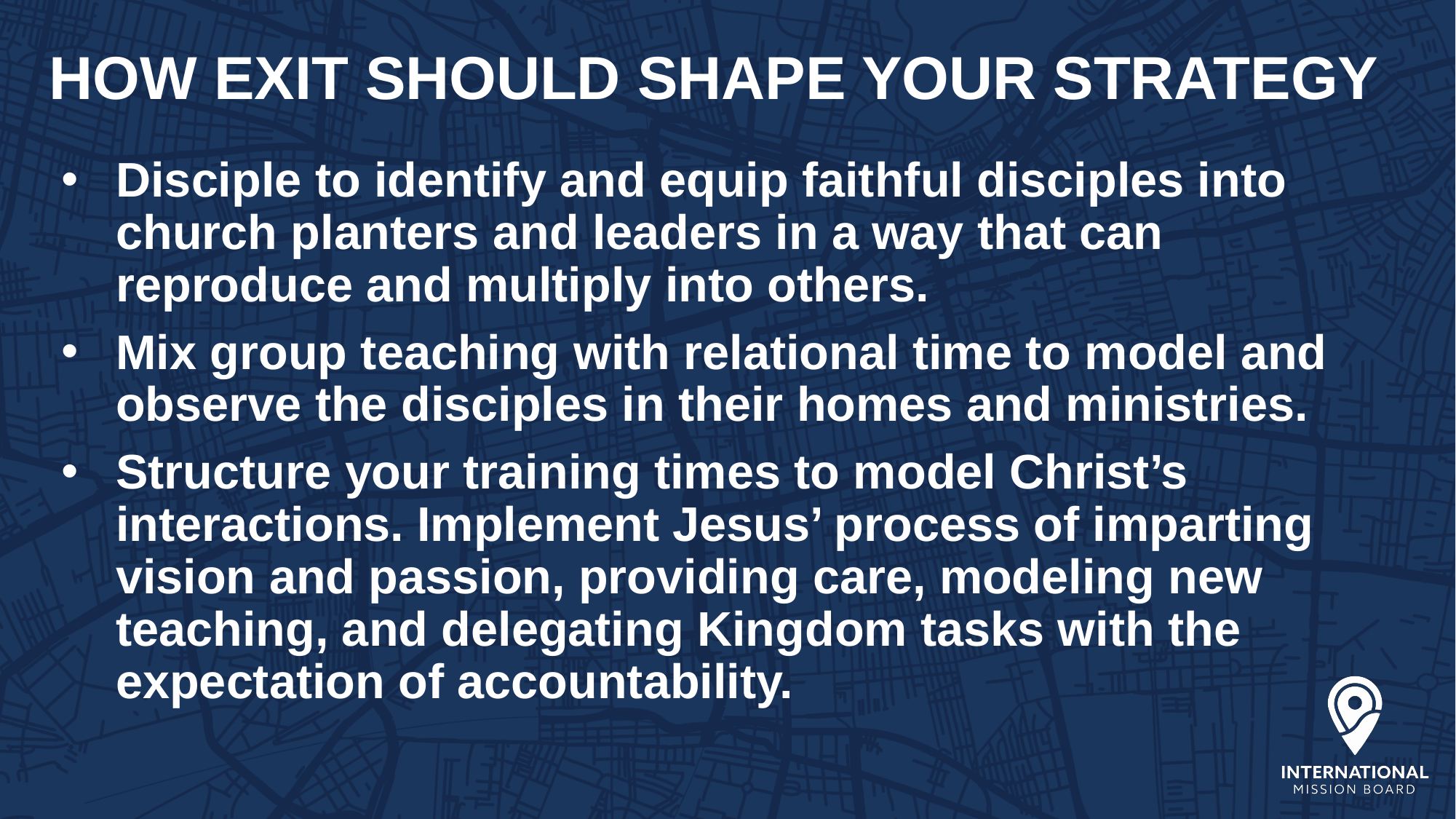

# HOW EXIT SHOULD SHAPE YOUR STRATEGY
Disciple to identify and equip faithful disciples into church planters and leaders in a way that can reproduce and multiply into others.
Mix group teaching with relational time to model and observe the disciples in their homes and ministries.
Structure your training times to model Christ’s interactions. Implement Jesus’ process of imparting vision and passion, providing care, modeling new teaching, and delegating Kingdom tasks with the expectation of accountability.